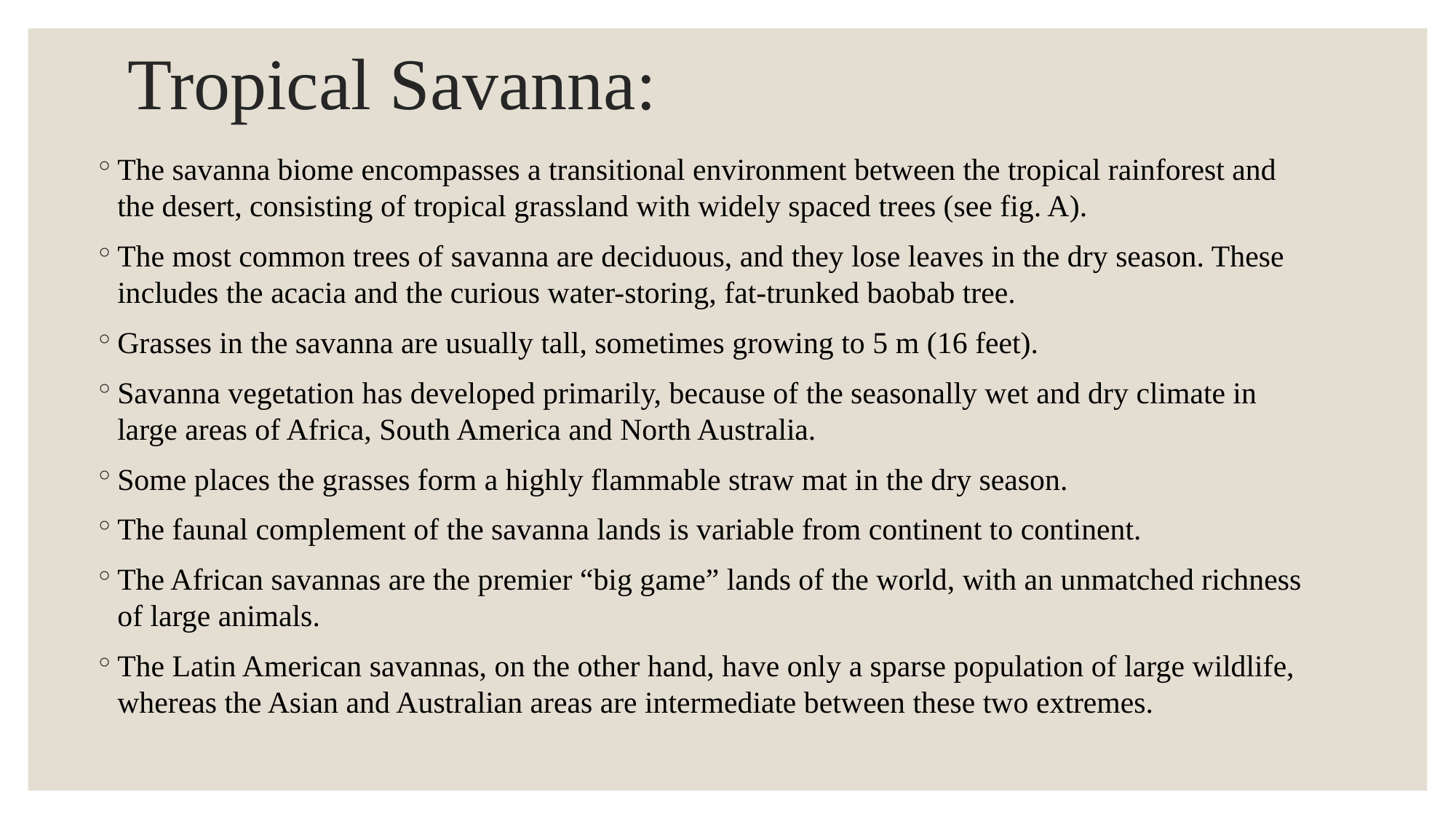

# Tropical Savanna:
The savanna biome encompasses a transitional environment between the tropical rainforest and the desert, consisting of tropical grassland with widely spaced trees (see fig. A).
The most common trees of savanna are deciduous, and they lose leaves in the dry season. These includes the acacia and the curious water-storing, fat-trunked baobab tree.
Grasses in the savanna are usually tall, sometimes growing to 5 m (16 feet).
Savanna vegetation has developed primarily, because of the seasonally wet and dry climate in large areas of Africa, South America and North Australia.
Some places the grasses form a highly flammable straw mat in the dry season.
The faunal complement of the savanna lands is variable from continent to continent.
The African savannas are the premier “big game” lands of the world, with an unmatched richness of large animals.
The Latin American savannas, on the other hand, have only a sparse population of large wildlife, whereas the Asian and Australian areas are intermediate between these two extremes.